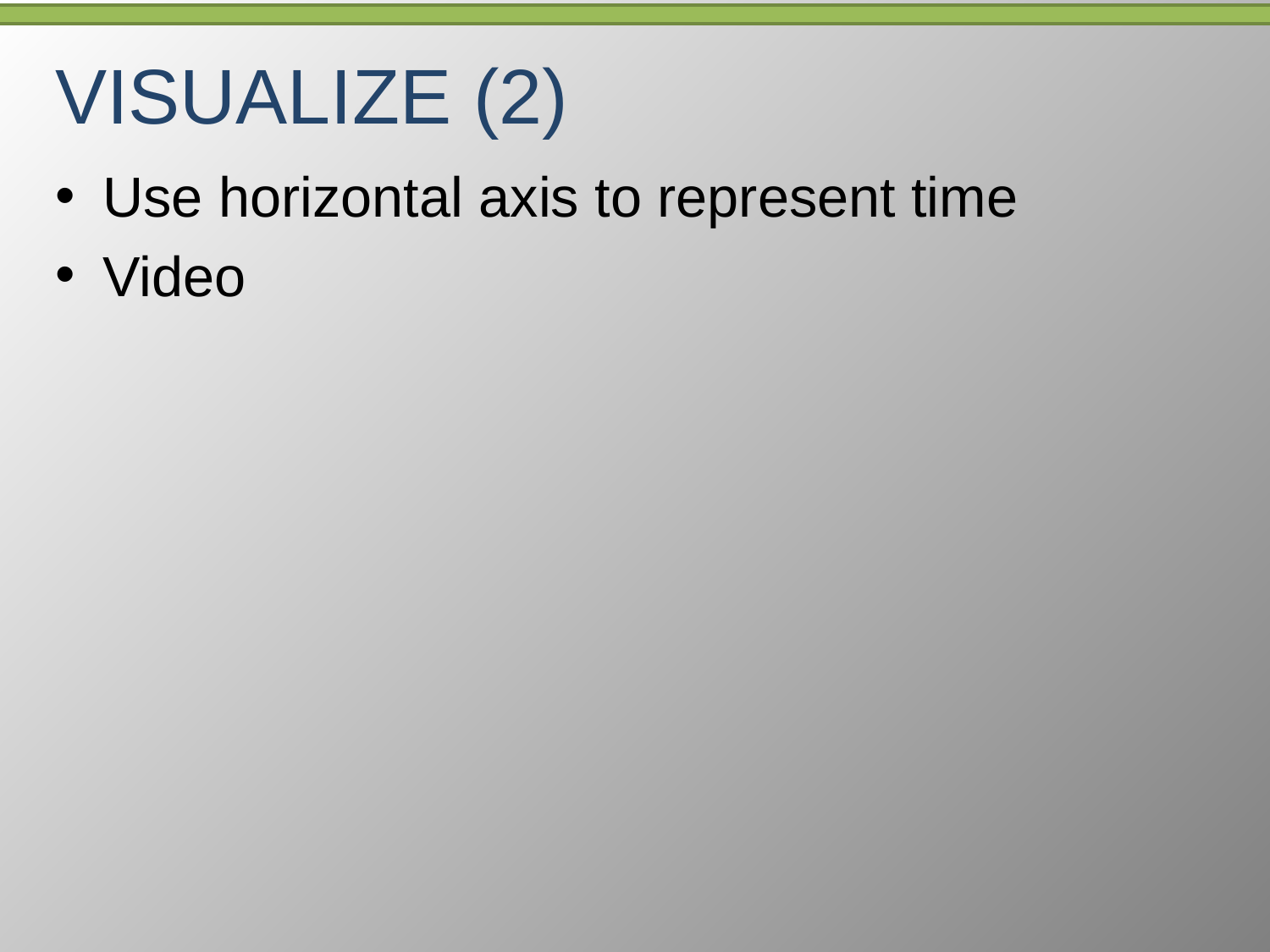

# Visualize (2)
Use horizontal axis to represent time
Video